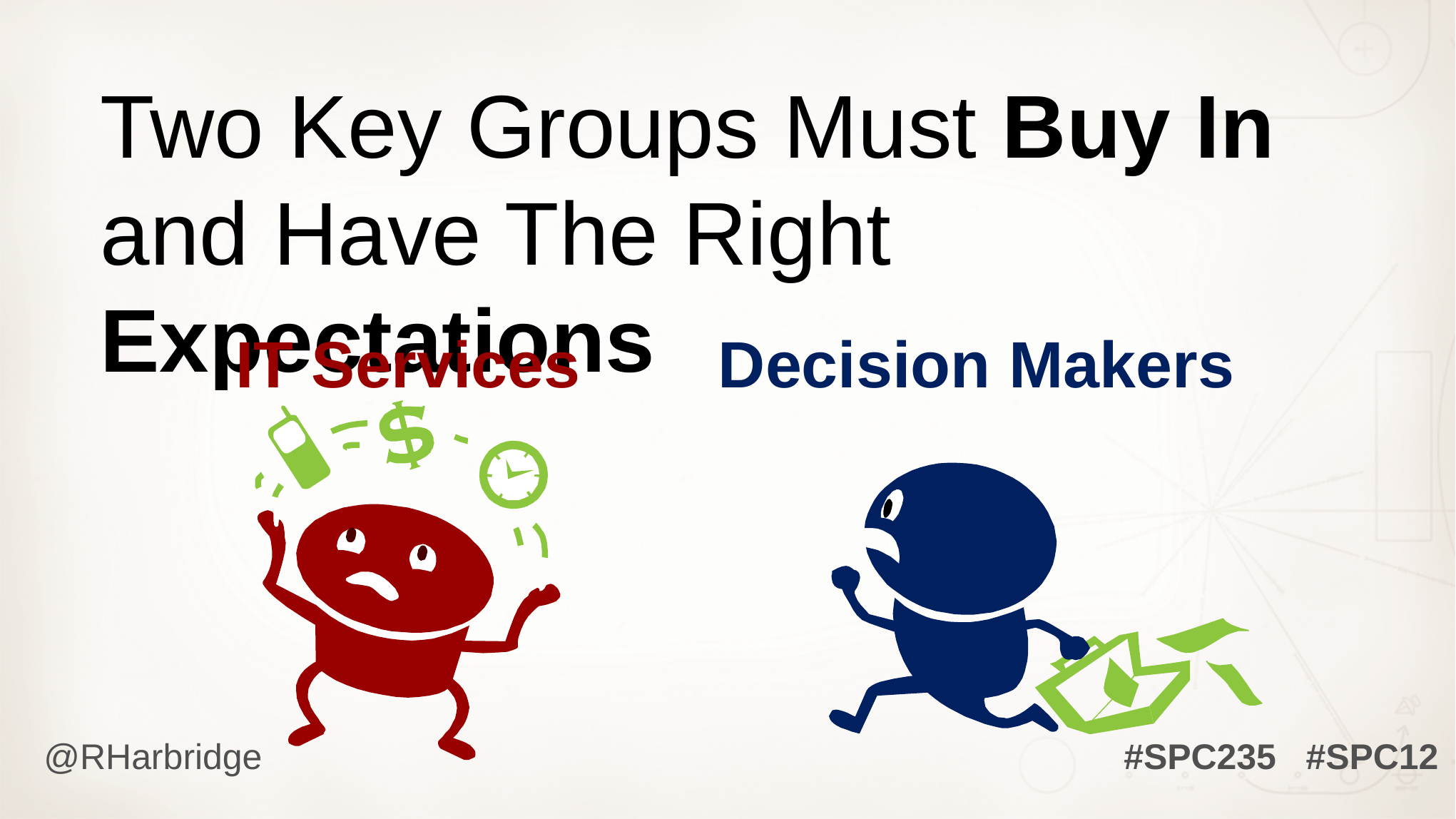

Two Key Groups Must Buy In and Have The Right Expectations
IT Services
Decision Makers